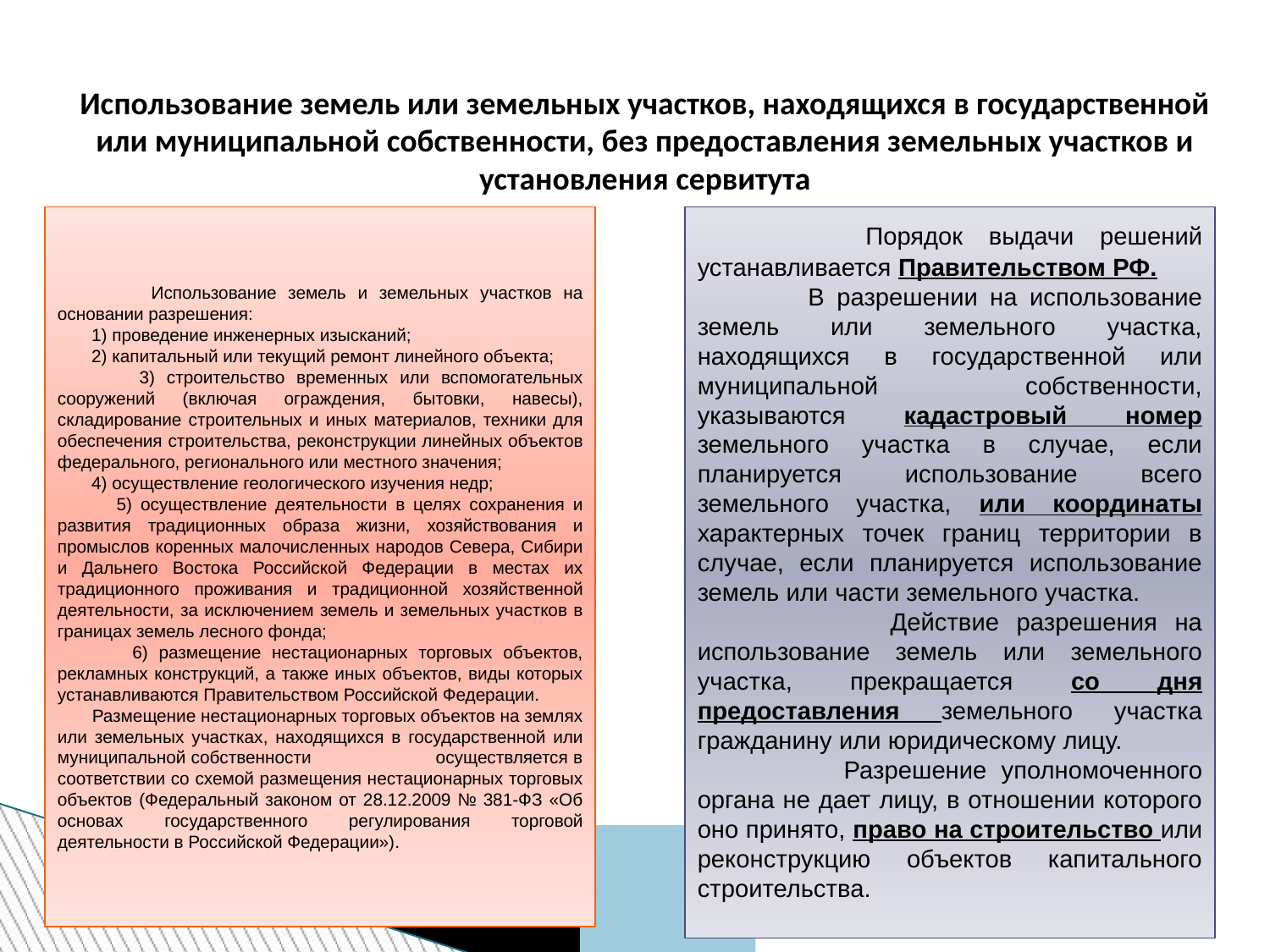

Использование земель или земельных участков, находящихся в государственной или муниципальной собственности, без предоставления земельных участков и установления сервитута
        Использование земель и земельных участков на основании разрешения:
       1) проведение инженерных изысканий;
       2) капитальный или текущий ремонт линейного объекта;
       3) строительство временных или вспомогательных сооружений (включая ограждения, бытовки, навесы), складирование строительных и иных материалов, техники для обеспечения строительства, реконструкции линейных объектов федерального, регионального или местного значения;
       4) осуществление геологического изучения недр;
       5) осуществление деятельности в целях сохранения и развития традиционных образа жизни, хозяйствования и промыслов коренных малочисленных народов Севера, Сибири и Дальнего Востока Российской Федерации в местах их традиционного проживания и традиционной хозяйственной деятельности, за исключением земель и земельных участков в границах земель лесного фонда;
       6) размещение нестационарных торговых объектов, рекламных конструкций, а также иных объектов, виды которых устанавливаются Правительством Российской Федерации.
       Размещение нестационарных торговых объектов на землях или земельных участках, находящихся в государственной или муниципальной собственности                        осуществляется в соответствии со схемой размещения нестационарных торговых объектов (Федеральный законом от 28.12.2009 № 381-ФЗ «Об основах государственного регулирования торговой деятельности в Российской Федерации»).
      Порядок выдачи решений устанавливается Правительством РФ.
         В разрешении на использование земель или земельного участка, находящихся в государственной или муниципальной собственности, указываются кадастровый номер земельного участка в случае, если планируется использование всего земельного участка, или координаты характерных точек границ территории в случае, если планируется использование земель или части земельного участка.
           Действие разрешения на использование земель или земельного участка, прекращается со дня предоставления земельного участка гражданину или юридическому лицу.
          Разрешение уполномоченного органа не дает лицу, в отношении которого оно принято, право на строительство или реконструкцию объектов капитального строительства.